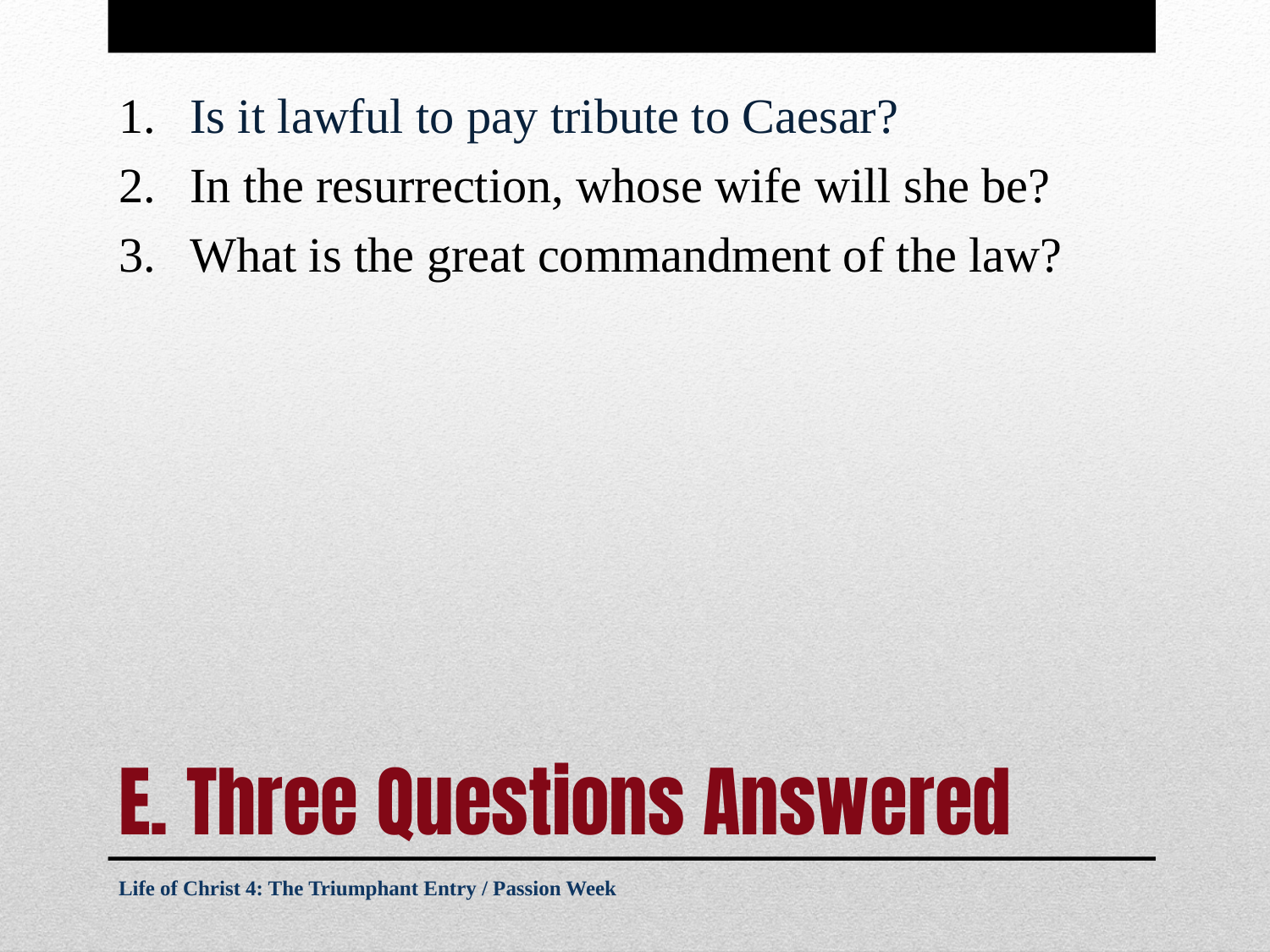

Is it lawful to pay tribute to Caesar?
In the resurrection, whose wife will she be?
What is the great commandment of the law?
# E. Three Questions Answered
Life of Christ 4: The Triumphant Entry / Passion Week